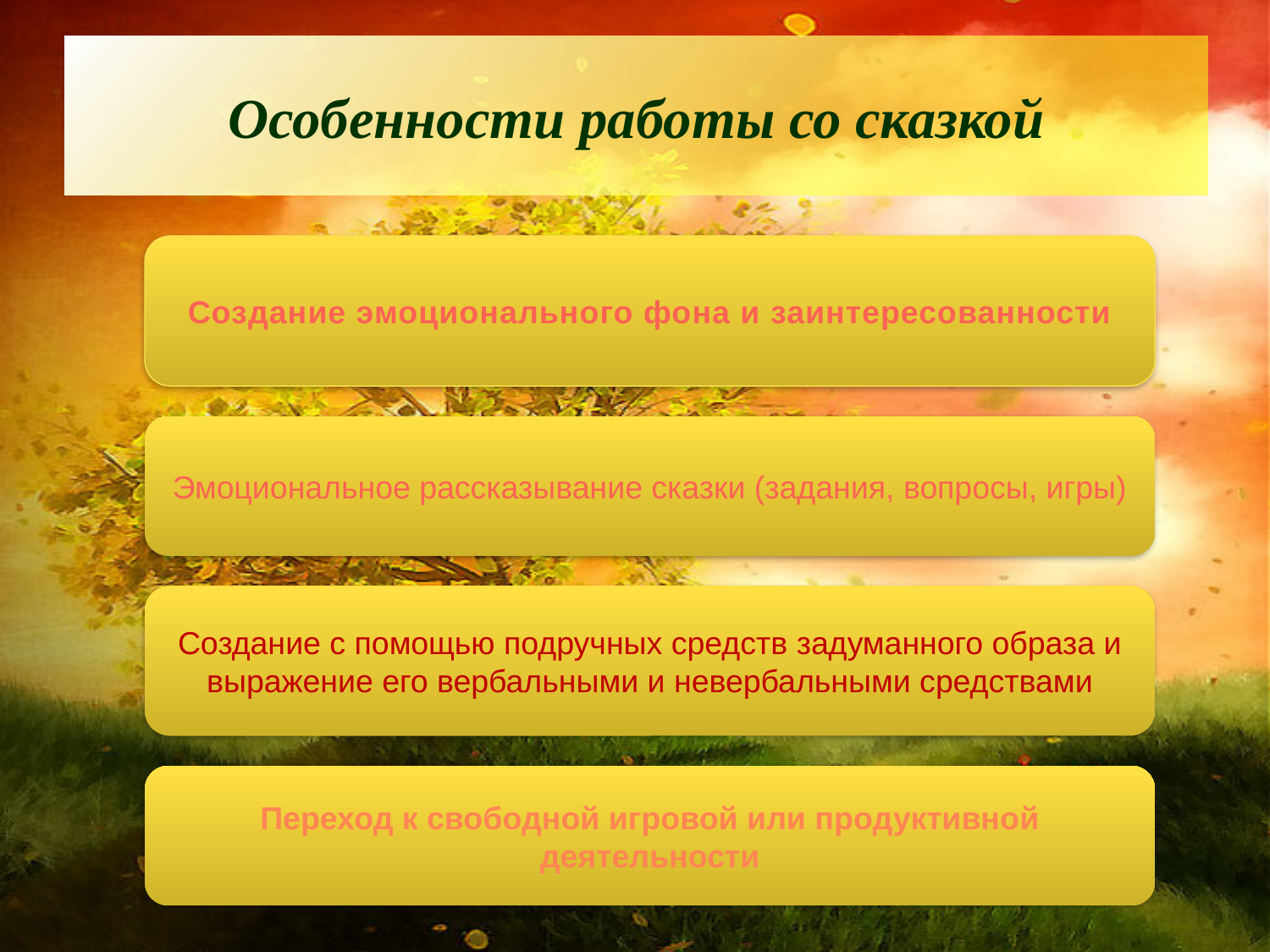

Особенности работы со сказкой
Создание эмоционального фона и заинтересованности
Эмоциональное рассказывание сказки (задания, вопросы, игры)
Создание с помощью подручных средств задуманного образа и выражение его вербальными и невербальными средствами
Переход к свободной игровой или продуктивной деятельности